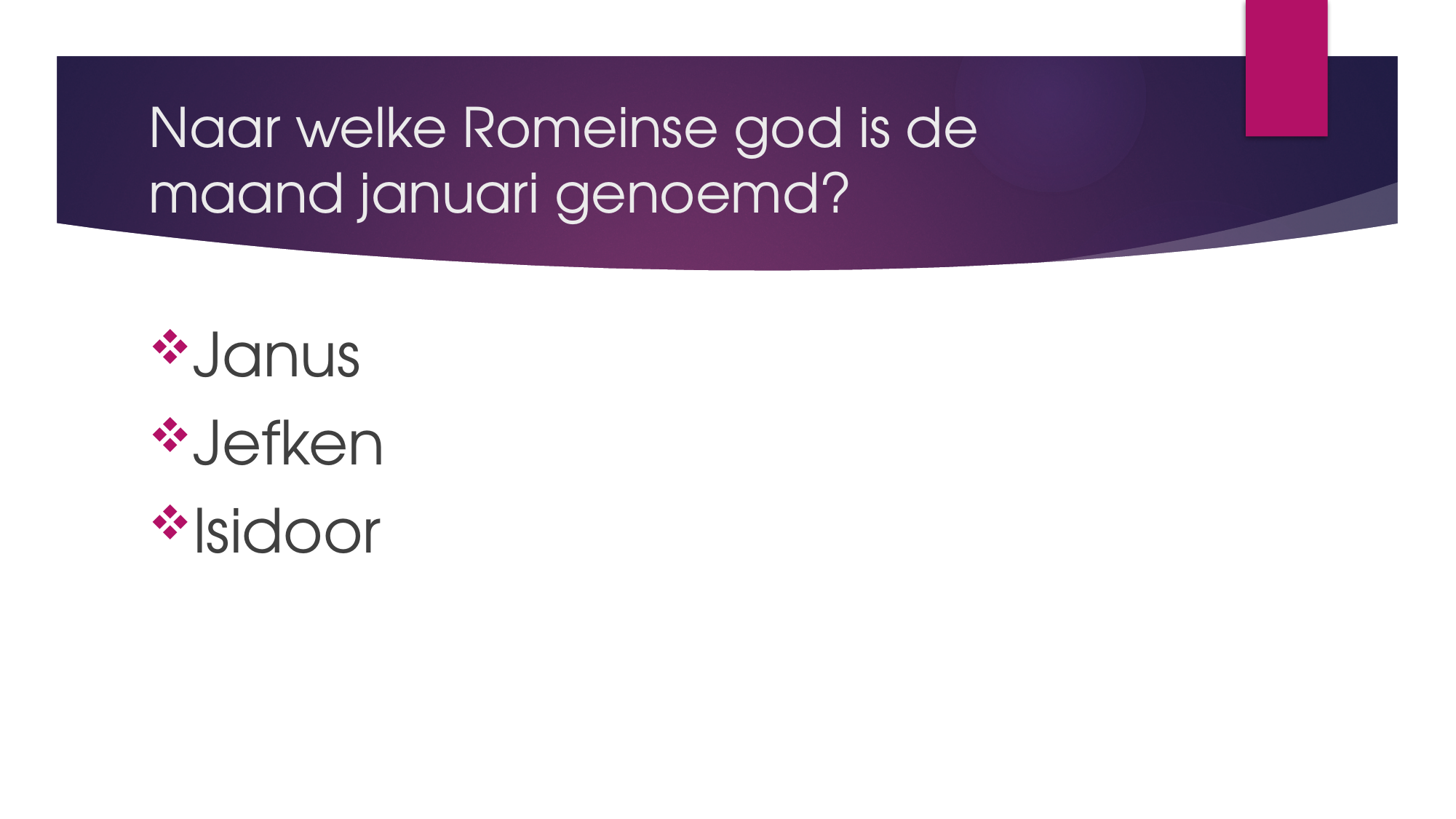

# Naar welke Romeinse god is de maand januari genoemd?
Janus
Jefken
Isidoor